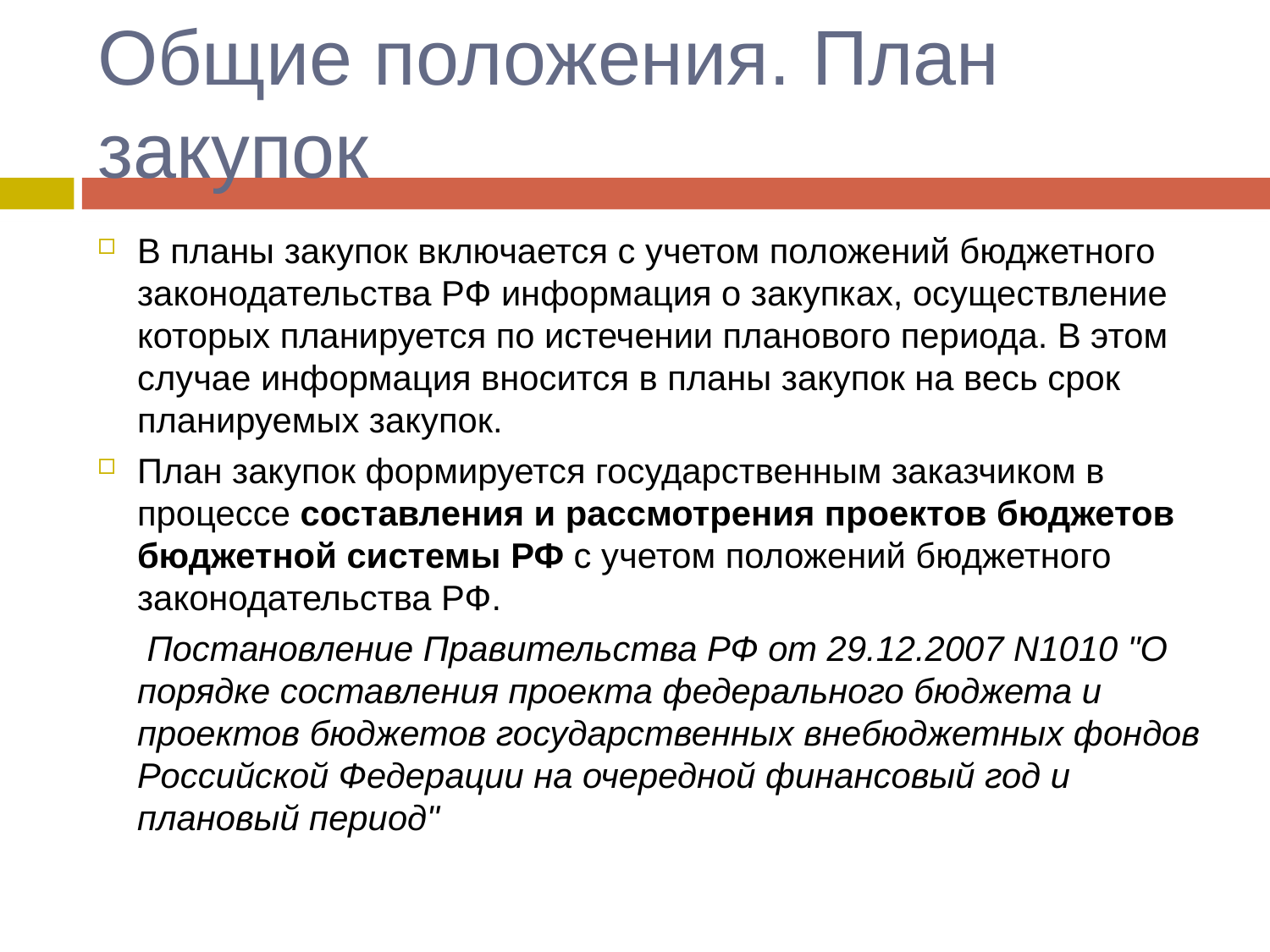

# Общие положения. План закупок
В планы закупок включается с учетом положений бюджетного законодательства РФ информация о закупках, осуществление которых планируется по истечении планового периода. В этом случае информация вносится в планы закупок на весь срок планируемых закупок.
План закупок формируется государственным заказчиком в процессе составления и рассмотрения проектов бюджетов бюджетной системы РФ с учетом положений бюджетного законодательства РФ.
	 Постановление Правительства РФ от 29.12.2007 N1010 "О порядке составления проекта федерального бюджета и проектов бюджетов государственных внебюджетных фондов Российской Федерации на очередной финансовый год и плановый период"